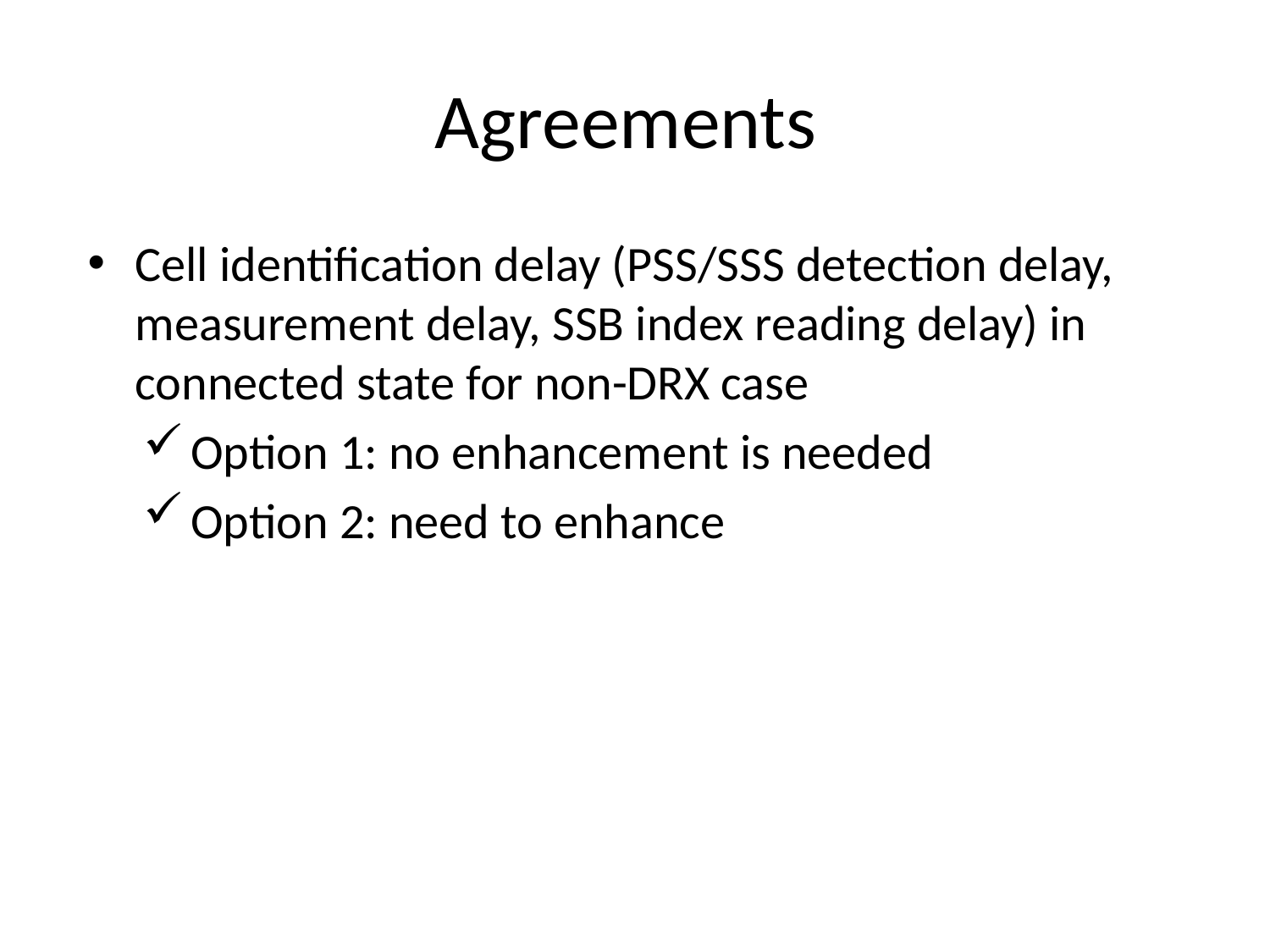

# Agreements
Cell identification delay (PSS/SSS detection delay, measurement delay, SSB index reading delay) in connected state for non-DRX case
Option 1: no enhancement is needed
Option 2: need to enhance